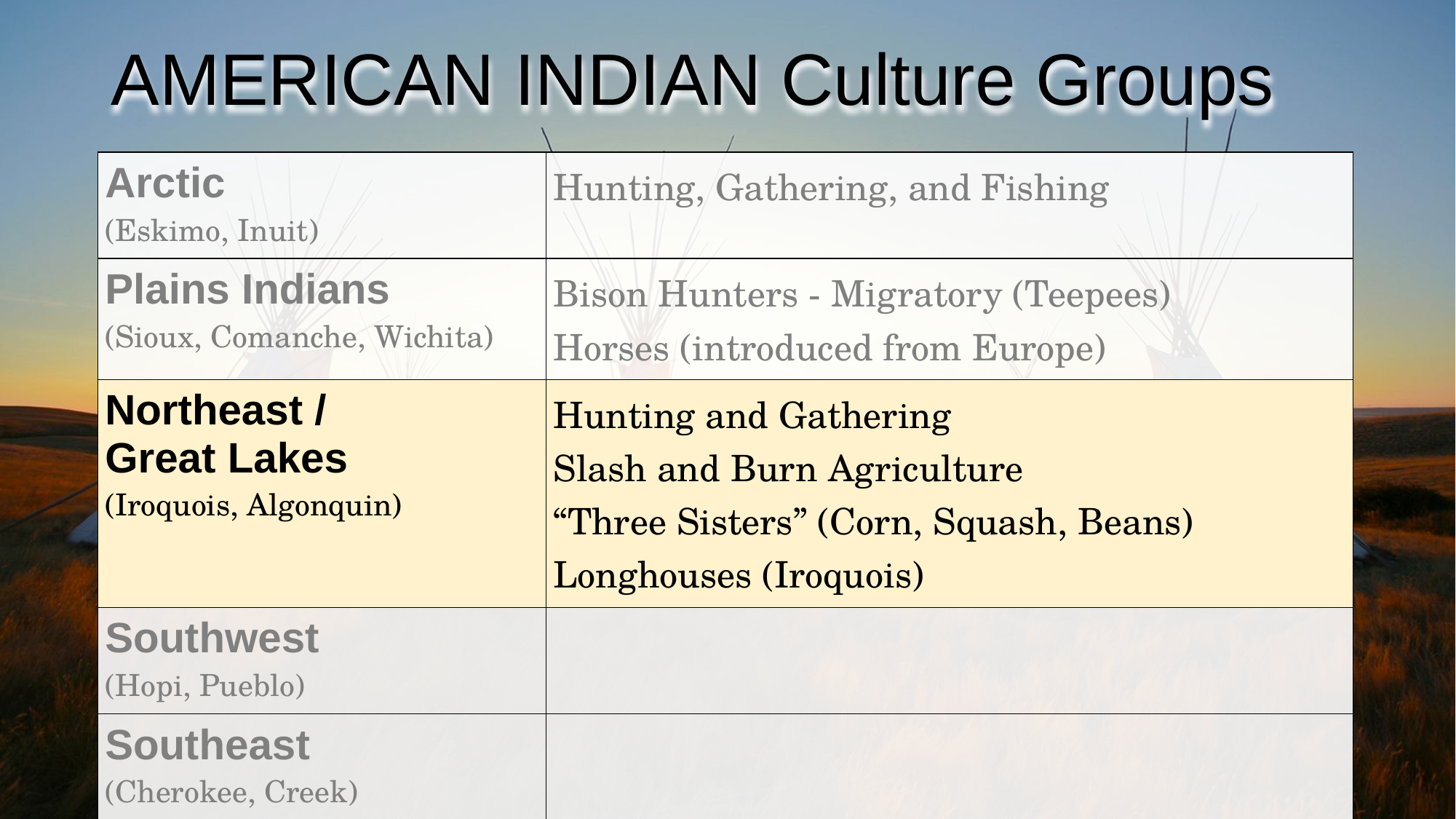

# AMERICAN INDIAN Culture Groups
| Arctic (Eskimo, Inuit) | Hunting, Gathering, and Fishing |
| --- | --- |
| Plains Indians (Sioux, Comanche, Wichita) | Bison Hunters - Migratory (Teepees) Horses (introduced from Europe) |
| Northeast / Great Lakes (Iroquois, Algonquin) | Hunting and Gathering Slash and Burn Agriculture “Three Sisters” (Corn, Squash, Beans) Longhouses (Iroquois) |
| Southwest (Hopi, Pueblo) |  |
| Southeast (Cherokee, Creek) |  |